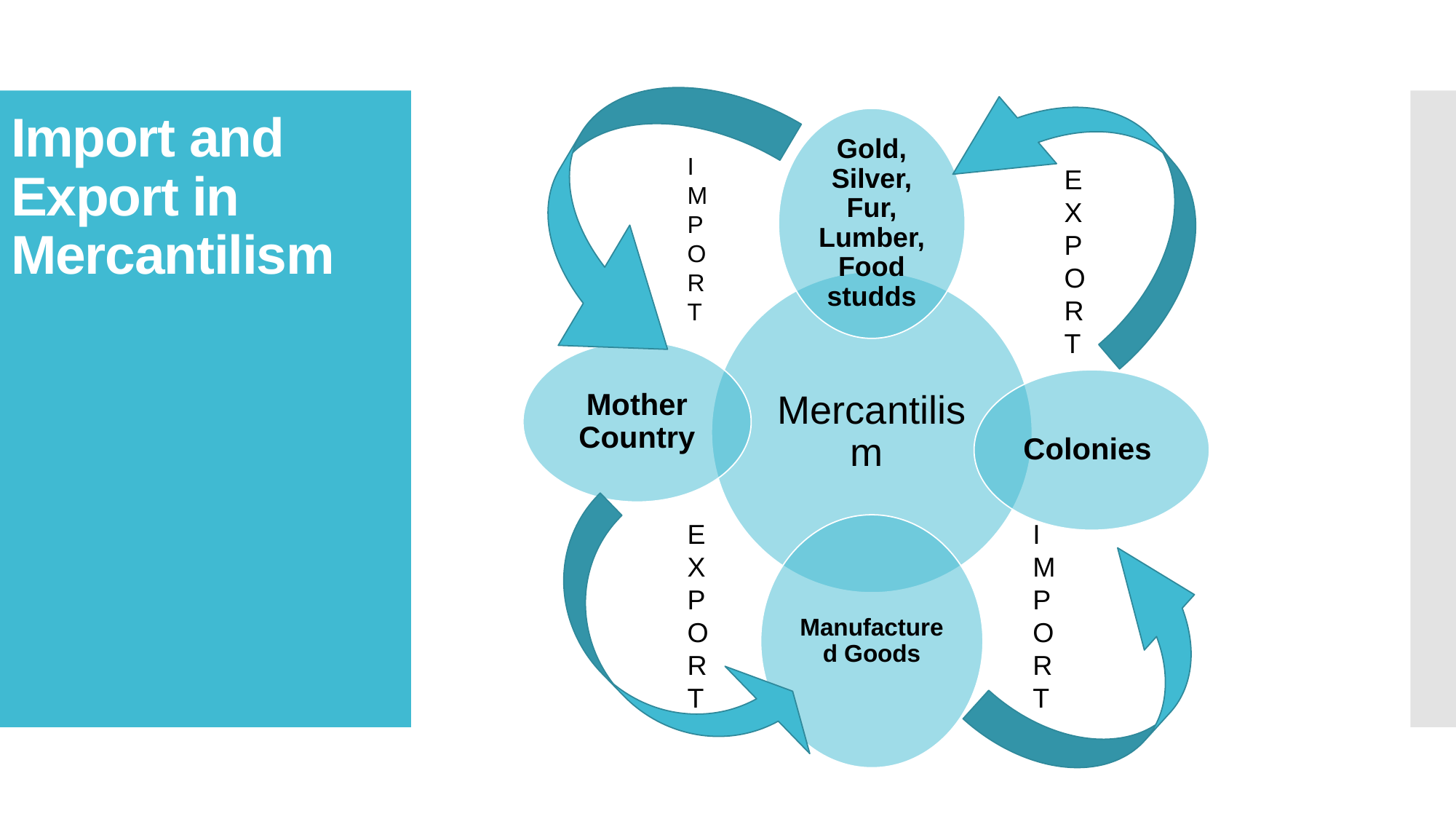

# Import and Export in Mercantilism
I
M
P
O
R
T

Mercantilism
Gold, Silver, Fur, Lumber, Food studds
Colonies
Manufactured Goods
Mother Country
E
X
P
O
R
T

E
X
P
O
R
T
IMPORT